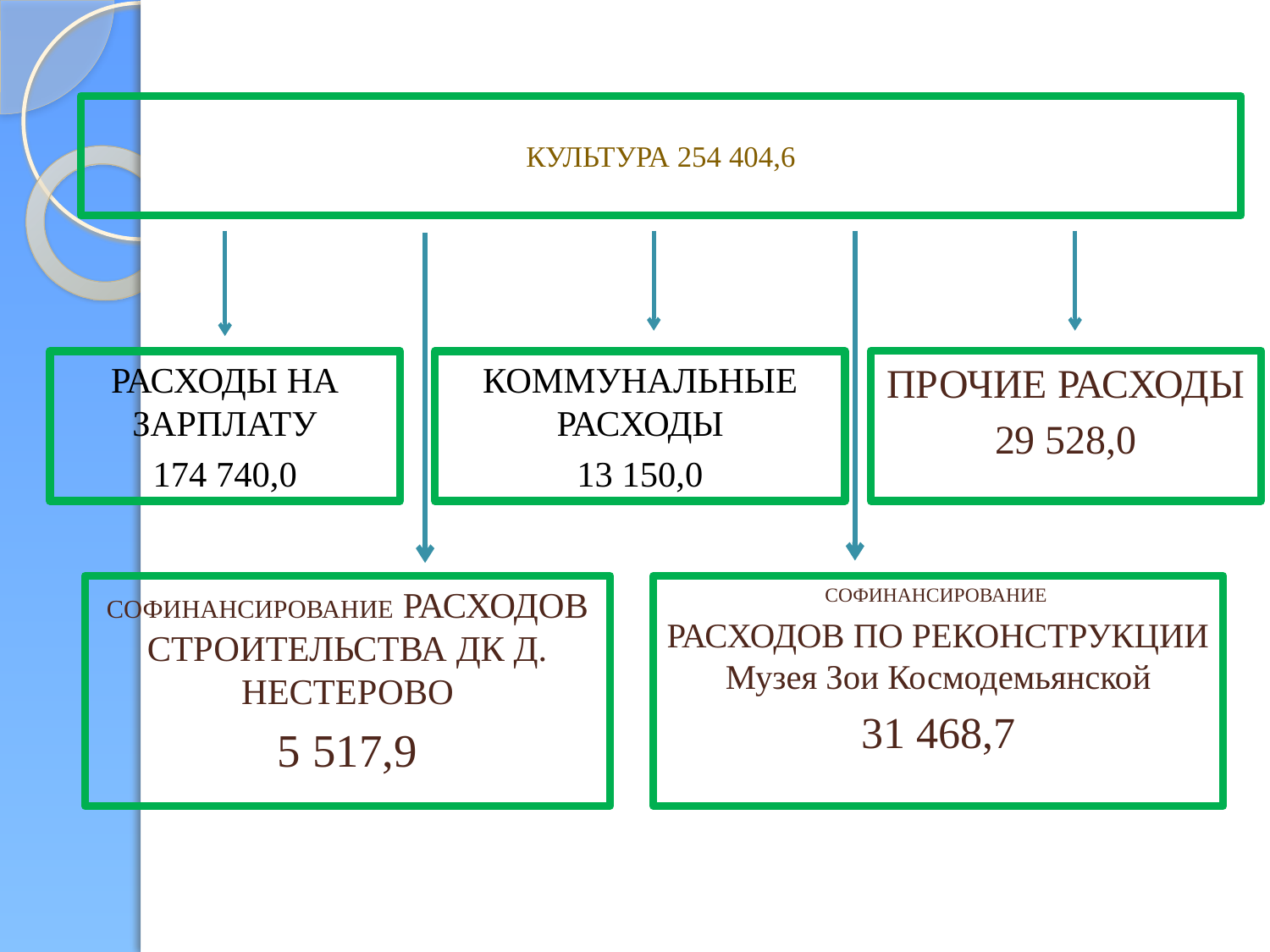

# КУЛЬТУРА 254 404,6
РАСХОДЫ НА ЗАРПЛАТУ
174 740,0

КОММУНАЛЬНЫЕ РАСХОДЫ
13 150,0
ПРОЧИЕ РАСХОДЫ
29 528,0
СОФИНАНСИРОВАНИЕ РАСХОДОВ СТРОИТЕЛЬСТВА ДК Д. НЕСТЕРОВО
5 517,9

СОФИНАНСИРОВАНИЕ
РАСХОДОВ ПО РЕКОНСТРУКЦИИ Музея Зои Космодемьянской
31 468,7